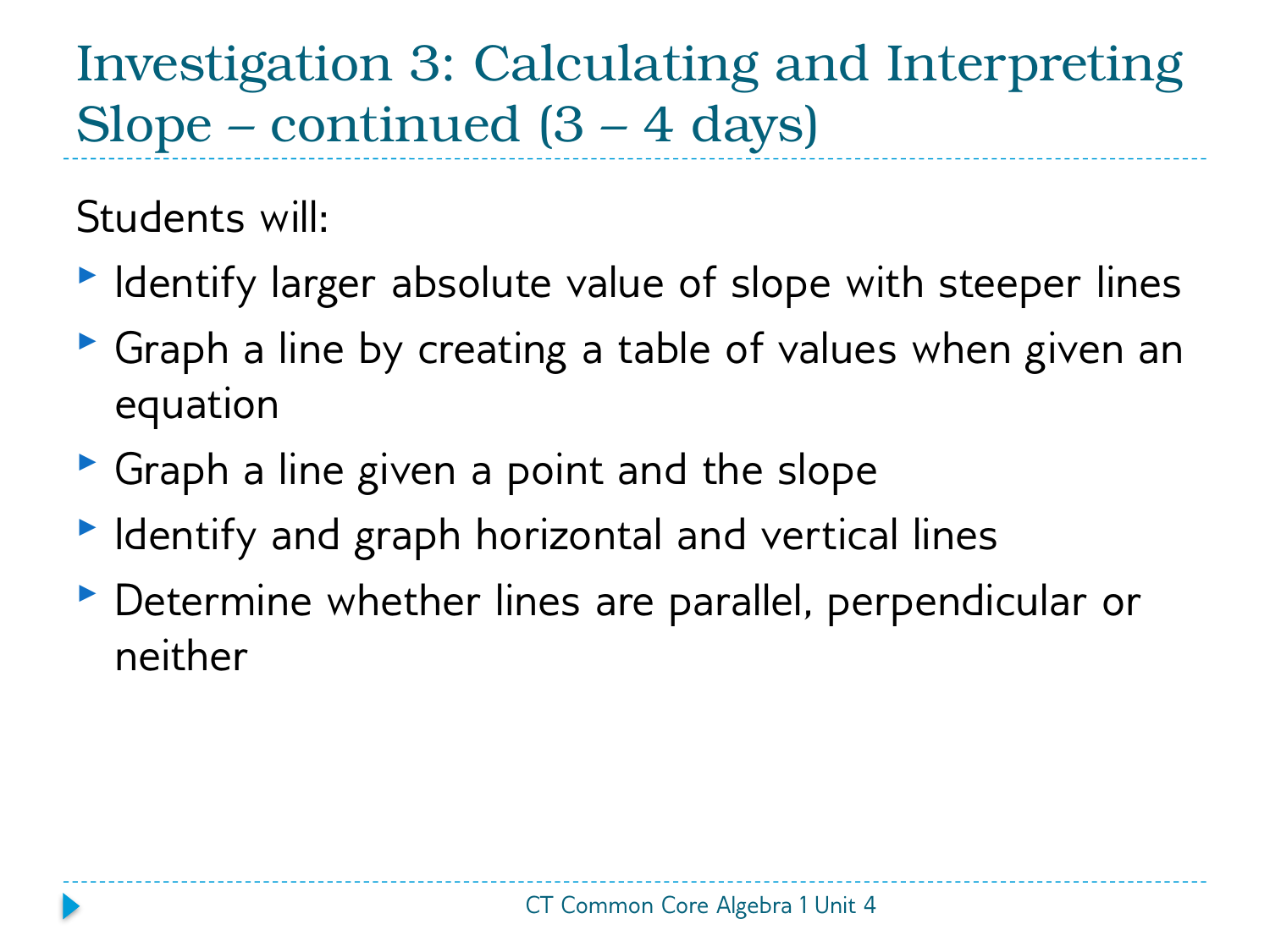

# Investigation 3: Calculating and Interpreting Slope – continued (3 – 4 days)
Students will:
Identify larger absolute value of slope with steeper lines
Graph a line by creating a table of values when given an equation
Graph a line given a point and the slope
Identify and graph horizontal and vertical lines
Determine whether lines are parallel, perpendicular or neither

CT Common Core Algebra 1 Unit 4